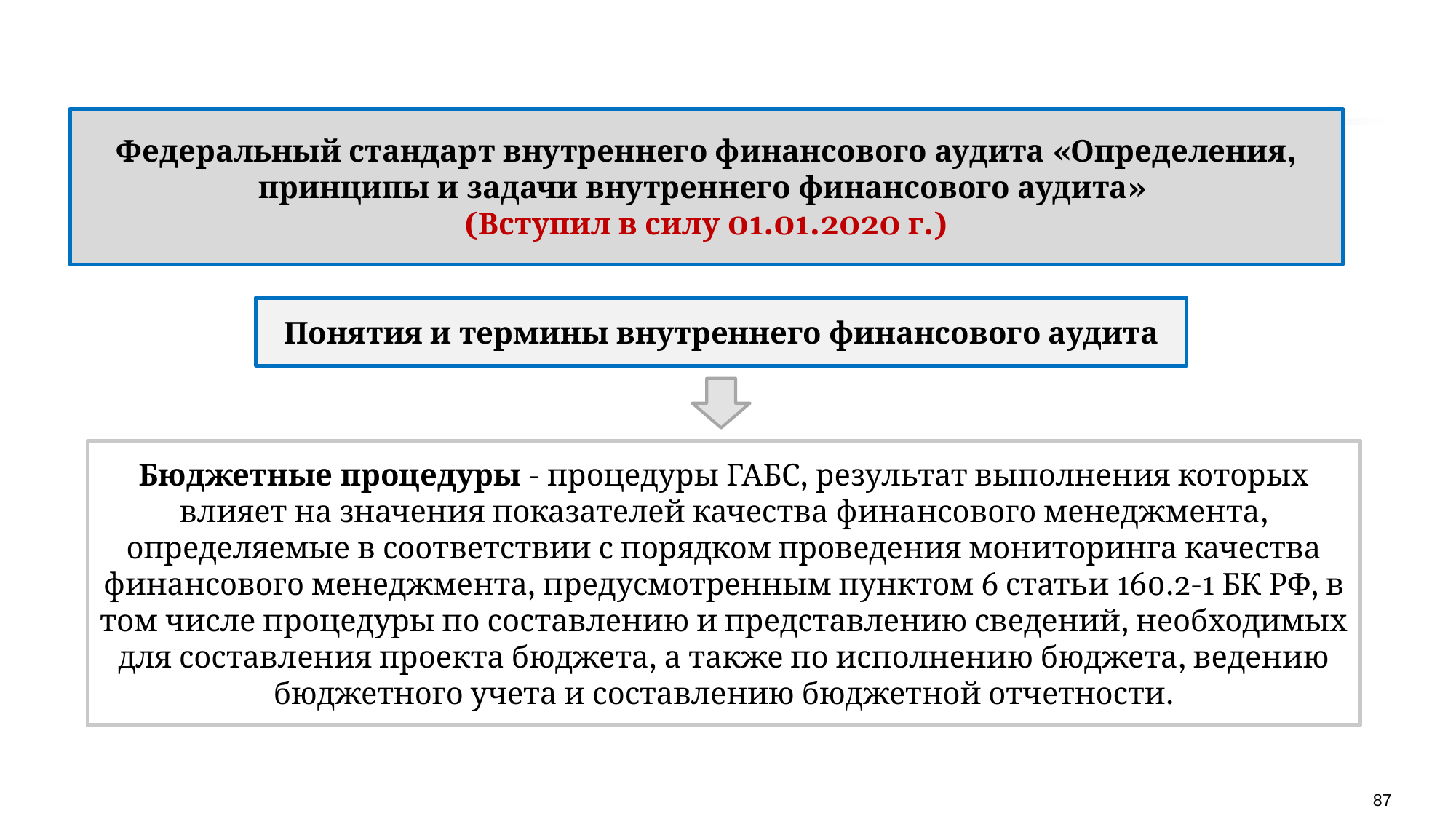

Федеральный стандарт внутреннего финансового аудита «Определения, принципы и задачи внутреннего финансового аудита»
(Вступил в силу 01.01.2020 г.)
Понятия и термины внутреннего финансового аудита

Бюджетные процедуры - процедуры ГАБС, результат выполнения которых влияет на значения показателей качества финансового менеджмента, определяемые в соответствии с порядком проведения мониторинга качества финансового менеджмента, предусмотренным пунктом 6 статьи 160.2-1 БК РФ, в том числе процедуры по составлению и представлению сведений, необходимых для составления проекта бюджета, а также по исполнению бюджета, ведению бюджетного учета и составлению бюджетной отчетности.